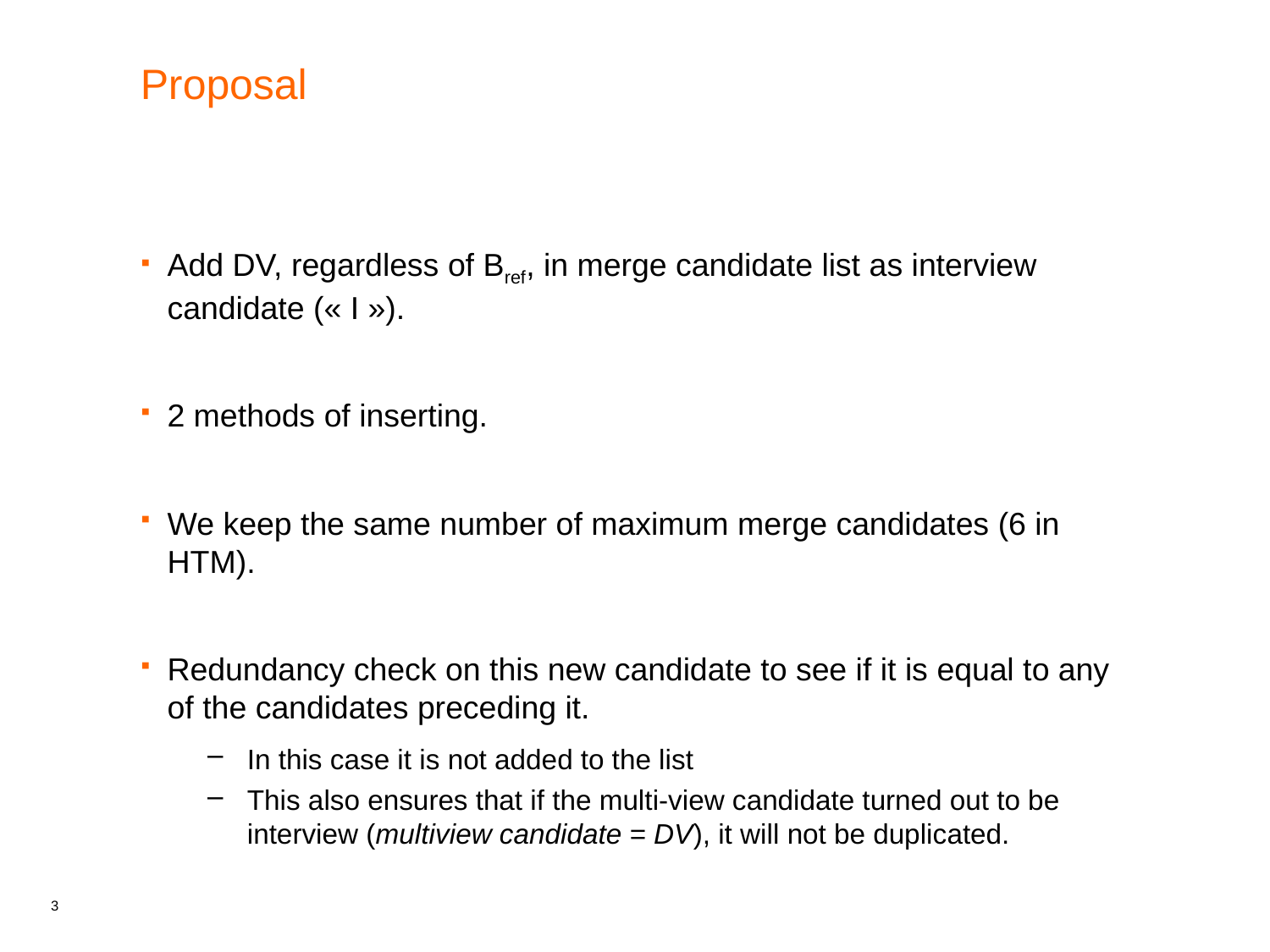

# Proposal
Add DV, regardless of Bref, in merge candidate list as interview candidate (« I »).

2 methods of inserting.

We keep the same number of maximum merge candidates (6 in HTM).

Redundancy check on this new candidate to see if it is equal to any of the candidates preceding it.
In this case it is not added to the list
This also ensures that if the multi-view candidate turned out to be interview (multiview candidate = DV), it will not be duplicated.